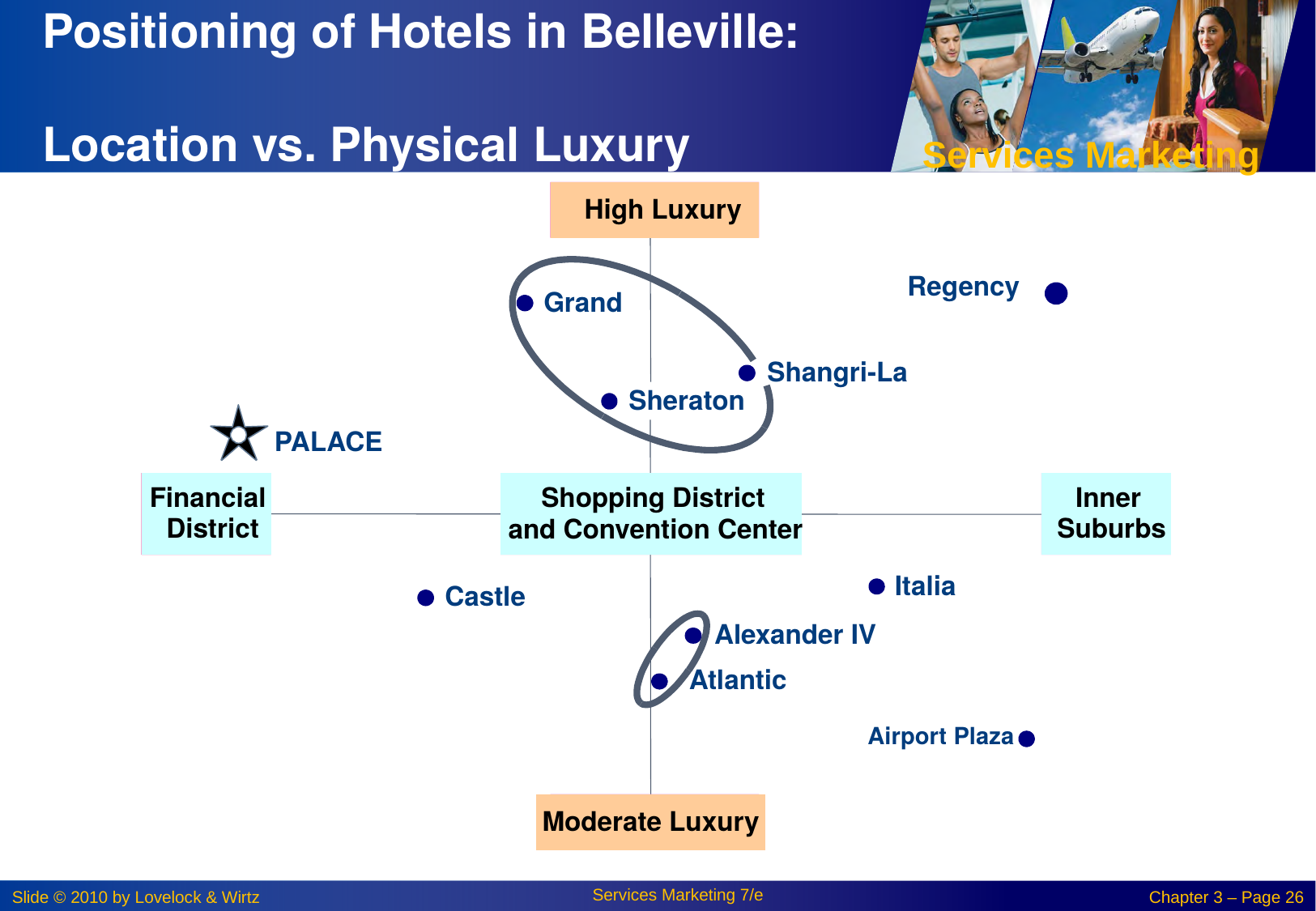

# Positioning of Hotels in Belleville: Location vs. Physical Luxury

High Luxury

Regency

Grand

Shangri-La

Sheraton

PALACE

Financial
Shopping District
Inner
District
Suburbs
and Convention Center

Italia

Castle

Alexander IV

Atlantic

Airport Plaza

Moderate Luxury